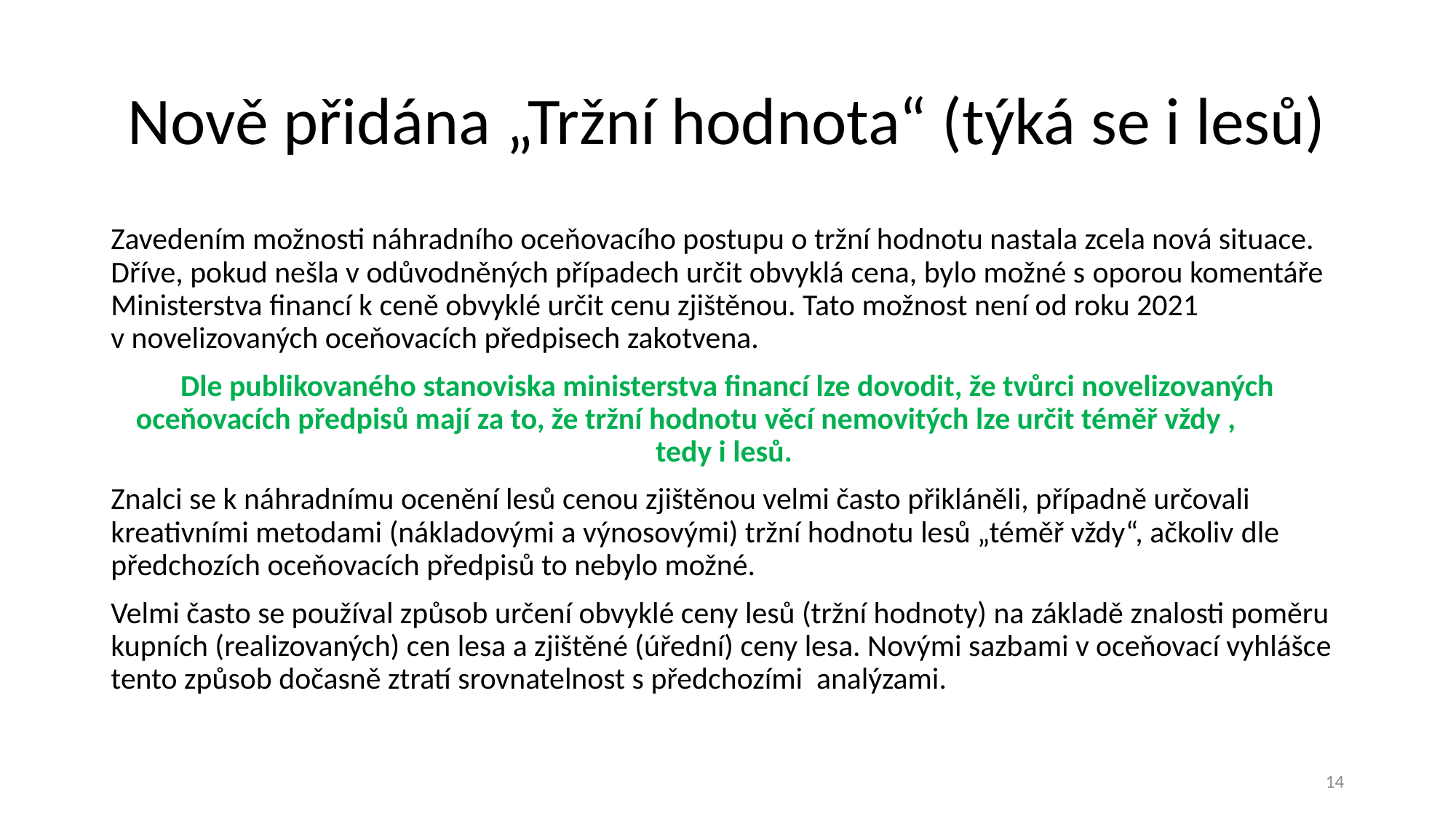

# Nově přidána „Tržní hodnota“ (týká se i lesů)
Zavedením možnosti náhradního oceňovacího postupu o tržní hodnotu nastala zcela nová situace. Dříve, pokud nešla v odůvodněných případech určit obvyklá cena, bylo možné s oporou komentáře Ministerstva financí k ceně obvyklé určit cenu zjištěnou. Tato možnost není od roku 2021 v novelizovaných oceňovacích předpisech zakotvena.
Dle publikovaného stanoviska ministerstva financí lze dovodit, že tvůrci novelizovaných oceňovacích předpisů mají za to, že tržní hodnotu věcí nemovitých lze určit téměř vždy ,             tedy i lesů.
Znalci se k náhradnímu ocenění lesů cenou zjištěnou velmi často přikláněli, případně určovali kreativními metodami (nákladovými a výnosovými) tržní hodnotu lesů „téměř vždy“, ačkoliv dle předchozích oceňovacích předpisů to nebylo možné.
Velmi často se používal způsob určení obvyklé ceny lesů (tržní hodnoty) na základě znalosti poměru kupních (realizovaných) cen lesa a zjištěné (úřední) ceny lesa. Novými sazbami v oceňovací vyhlášce tento způsob dočasně ztratí srovnatelnost s předchozími  analýzami.
14